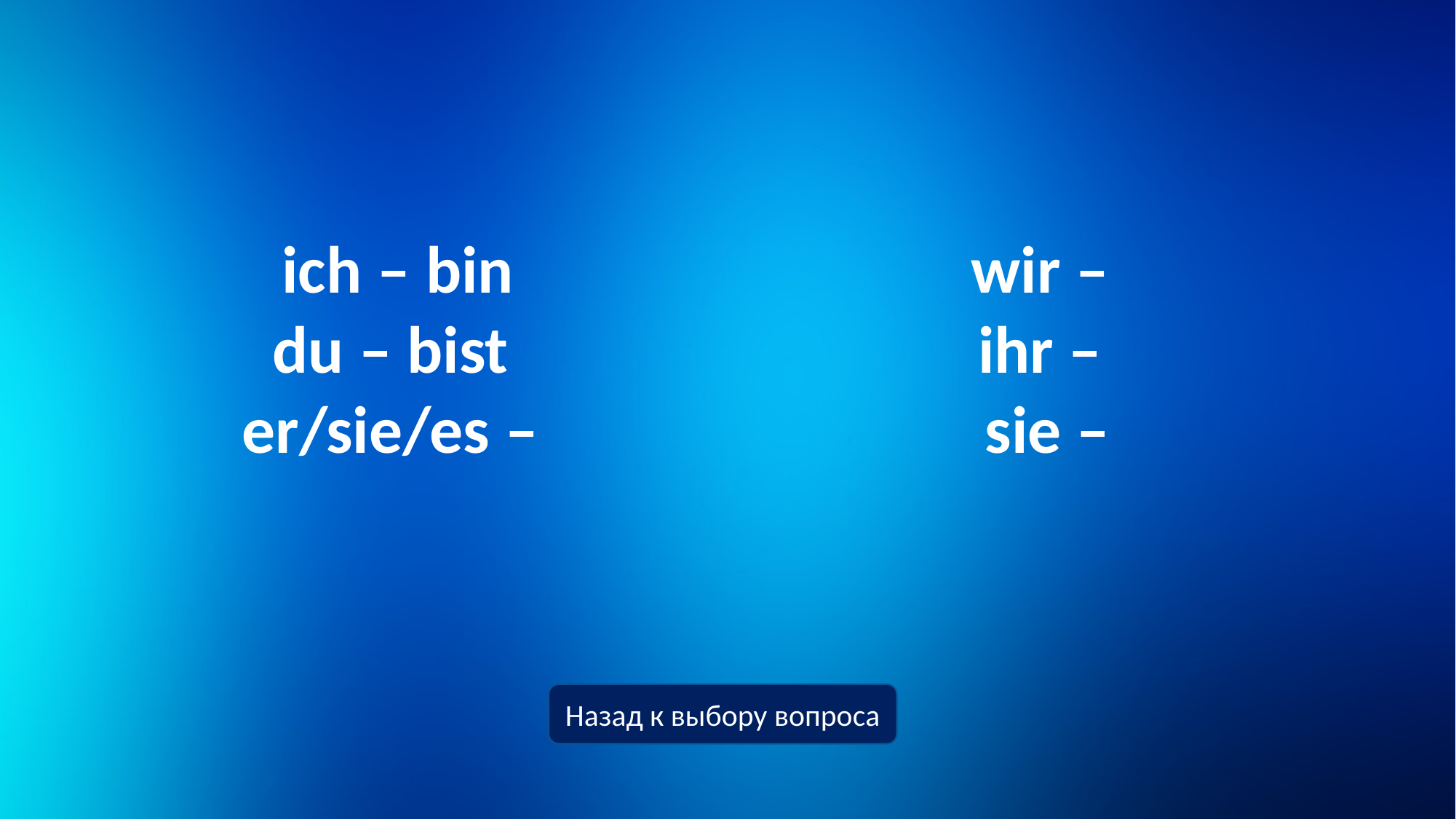

# ich – bin du – bist er/sie/es – wir – ihr – sie –
Назад к выбору вопроса